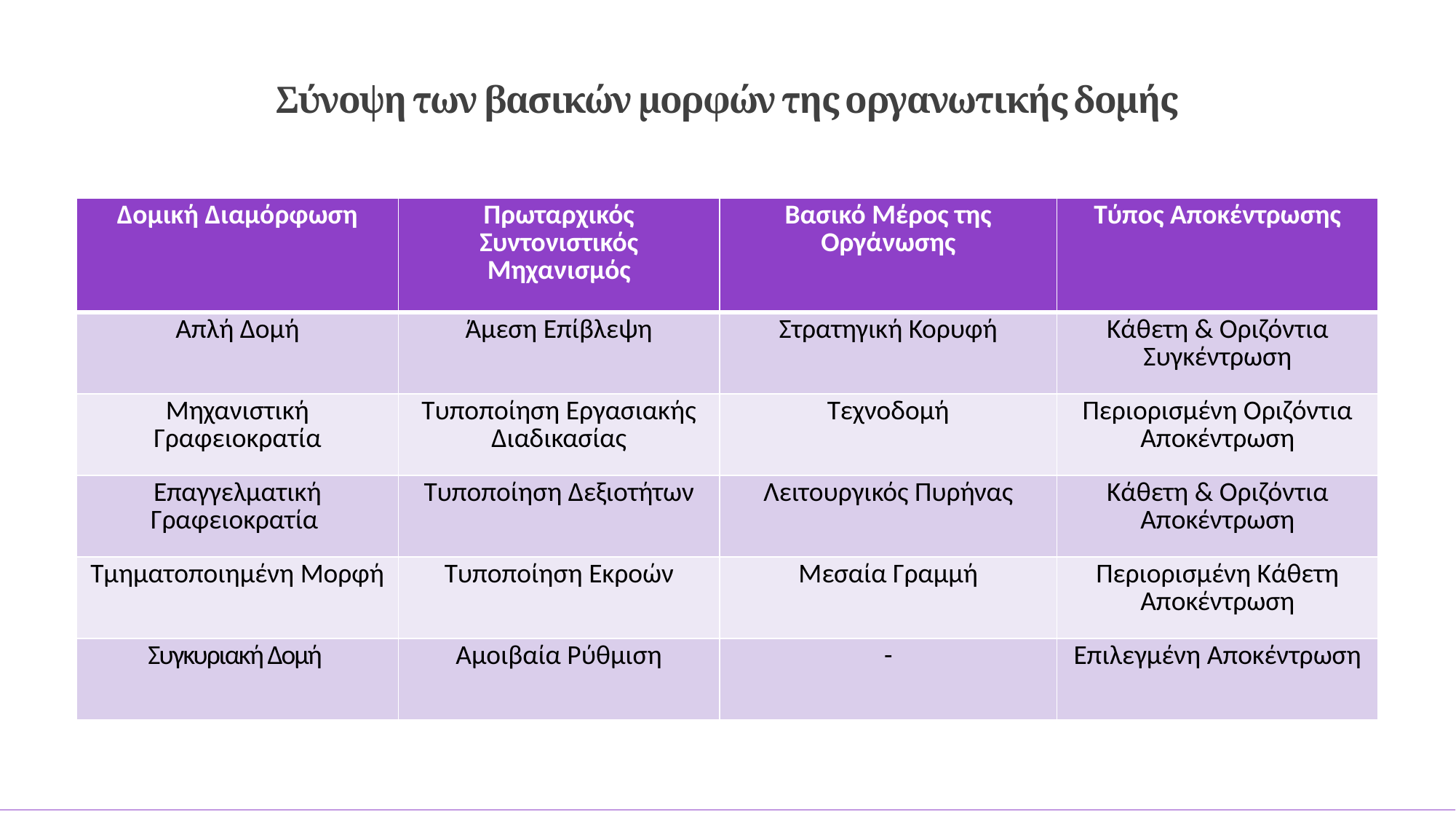

Σύνοψη των βασικών μορφών της οργανωτικής δομής
| Δομική Διαμόρφωση | Πρωταρχικός Συντονιστικός Μηχανισμός | Βασικό Μέρος της Οργάνωσης | Τύπος Αποκέντρωσης |
| --- | --- | --- | --- |
| Απλή Δομή | Άμεση Επίβλεψη | Στρατηγική Κορυφή | Κάθετη & Οριζόντια Συγκέντρωση |
| Μηχανιστική Γραφειοκρατία | Τυποποίηση Εργασιακής Διαδικασίας | Τεχνοδομή | Περιορισμένη Οριζόντια Αποκέντρωση |
| Επαγγελματική Γραφειοκρατία | Τυποποίηση Δεξιοτήτων | Λειτουργικός Πυρήνας | Κάθετη & Οριζόντια Αποκέντρωση |
| Τμηματοποιημένη Μορφή | Τυποποίηση Εκροών | Μεσαία Γραμμή | Περιορισμένη Κάθετη Αποκέντρωση |
| Συγκυριακή Δομή | Αμοιβαία Ρύθμιση | - | Επιλεγμένη Αποκέντρωση |